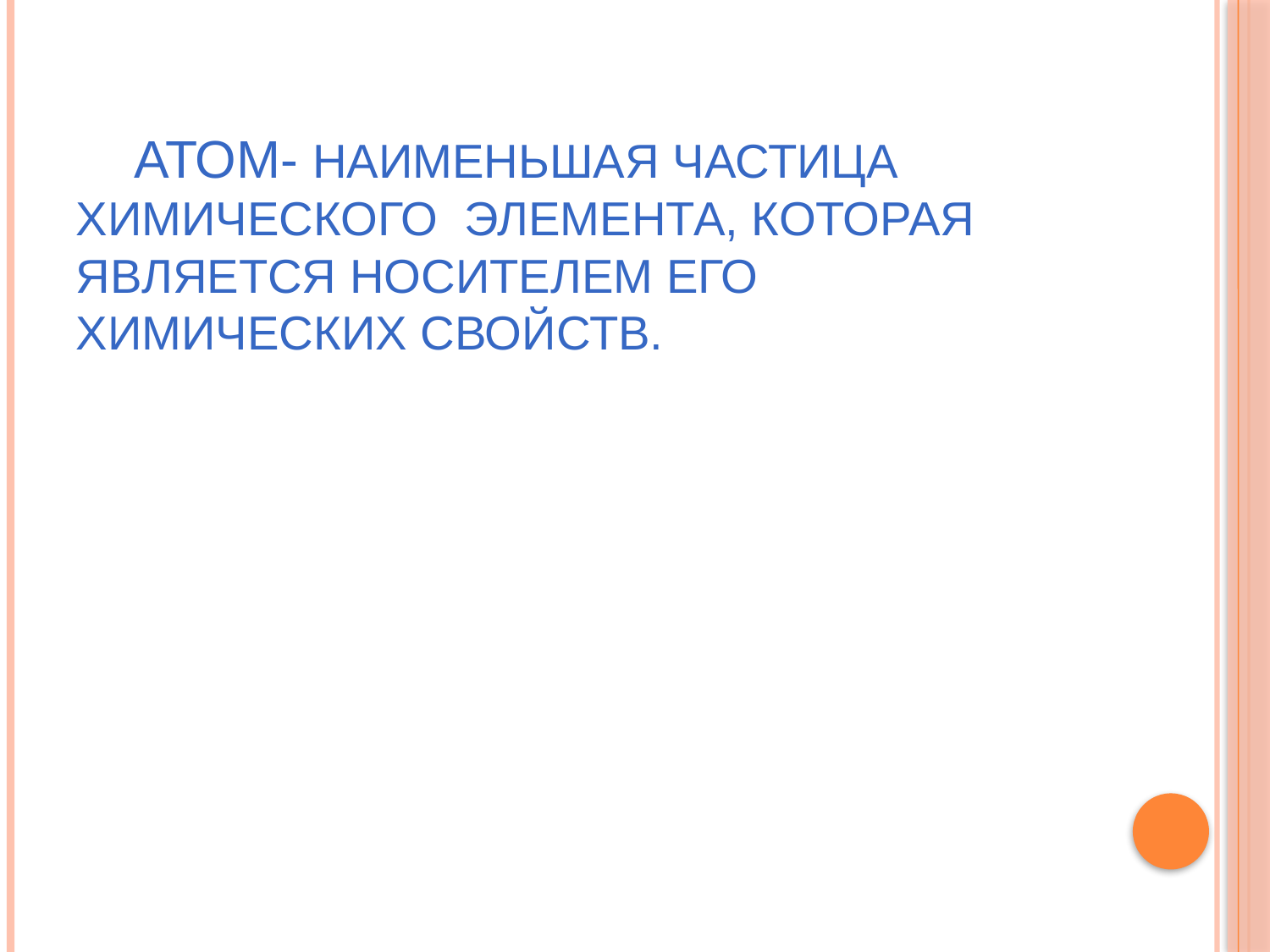

# АТОМ- наименьшая частица химического  элемента, которая является носителем его химических свойств.